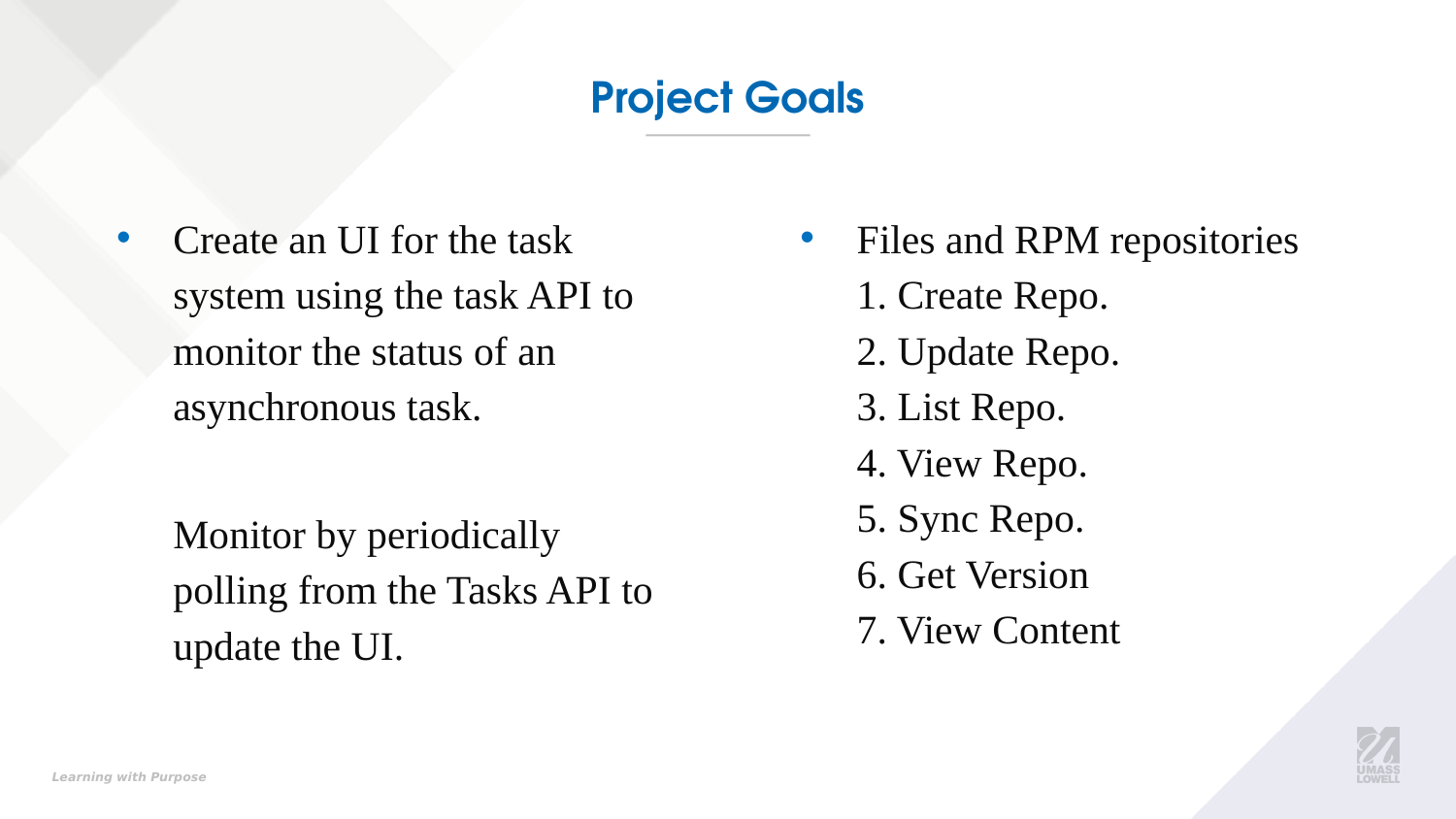

# Project Goals
Create an UI for the task system using the task API to monitor the status of an asynchronous task.

Monitor by periodically polling from the Tasks API to update the UI.
Files and RPM repositories
1. Create Repo.
2. Update Repo.
3. List Repo.
4. View Repo.
5. Sync Repo.
6. Get Version
7. View Content